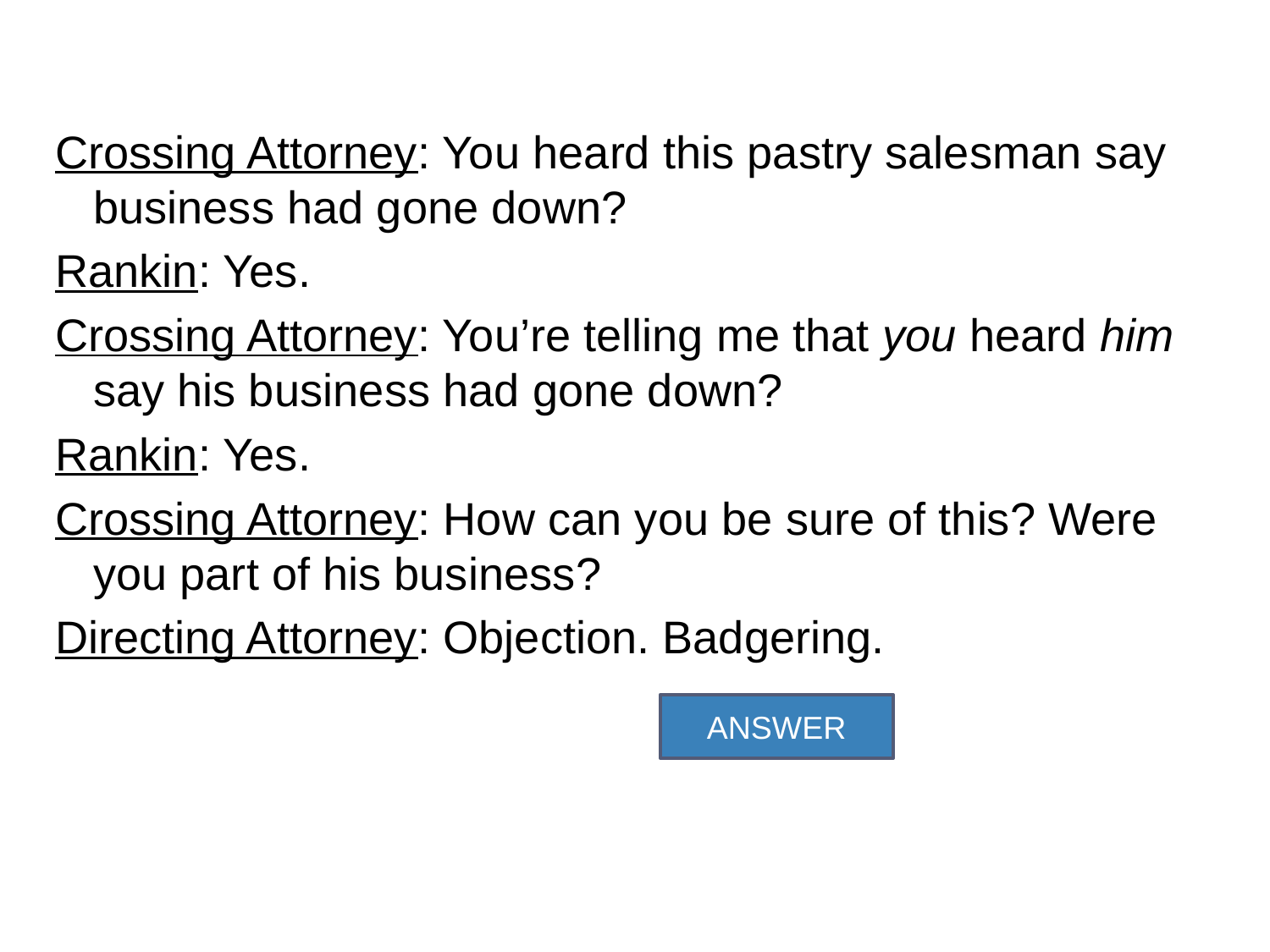

Crossing Attorney: You heard this pastry salesman say business had gone down?
Rankin: Yes.
Crossing Attorney: You’re telling me that you heard him say his business had gone down?
Rankin: Yes.
Crossing Attorney: How can you be sure of this? Were you part of his business?
Directing Attorney: Objection. Badgering.
ANSWER